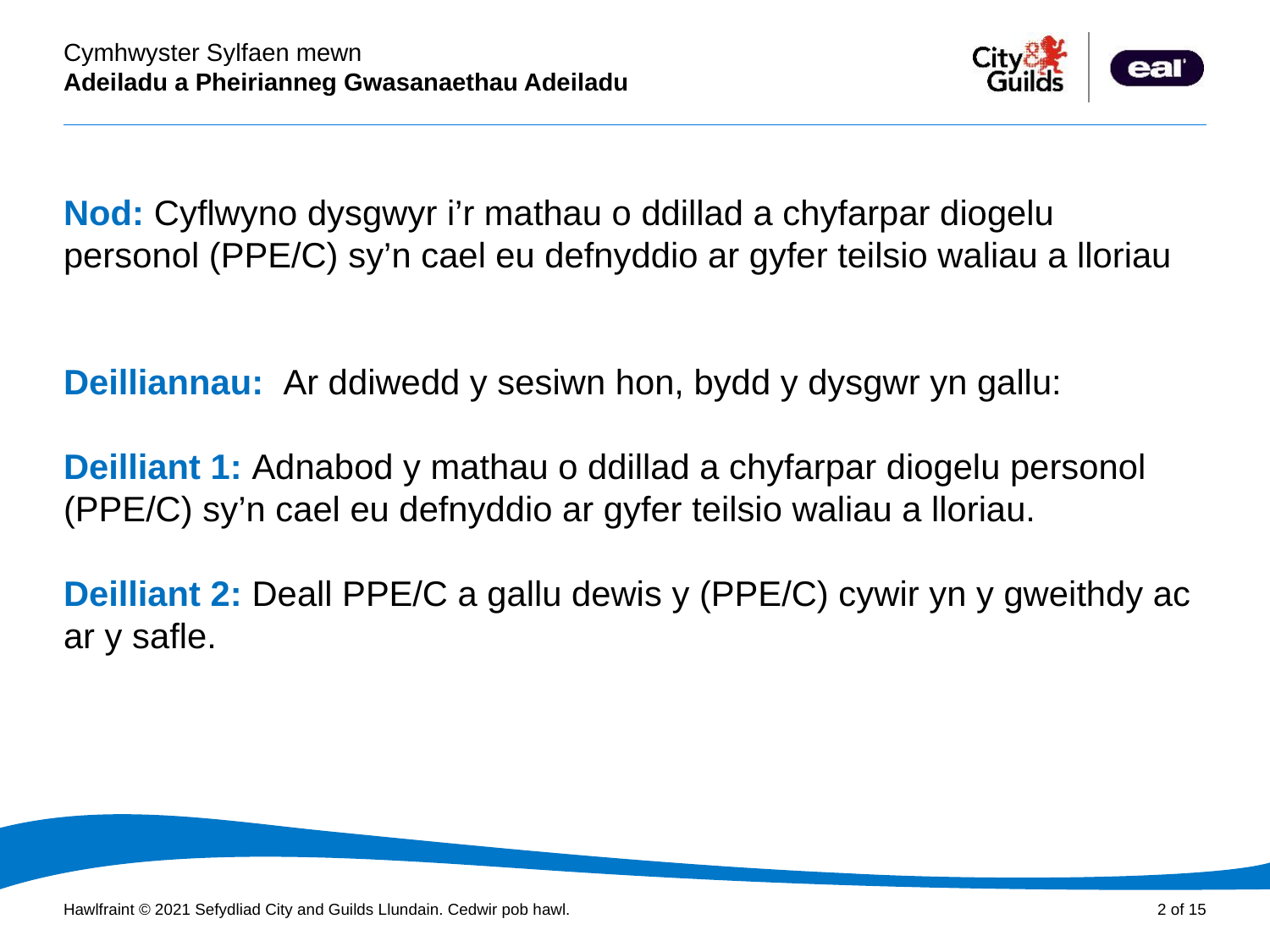

Cyflwyniad PowerPoint
# Nod: Cyflwyno dysgwyr i’r mathau o ddillad a chyfarpar diogelu personol (PPE/C) sy’n cael eu defnyddio ar gyfer teilsio waliau a lloriau   Deilliannau:  Ar ddiwedd y sesiwn hon, bydd y dysgwr yn gallu: Deilliant 1: Adnabod y mathau o ddillad a chyfarpar diogelu personol (PPE/C) sy’n cael eu defnyddio ar gyfer teilsio waliau a lloriau. Deilliant 2: Deall PPE/C a gallu dewis y (PPE/C) cywir yn y gweithdy ac ar y safle.